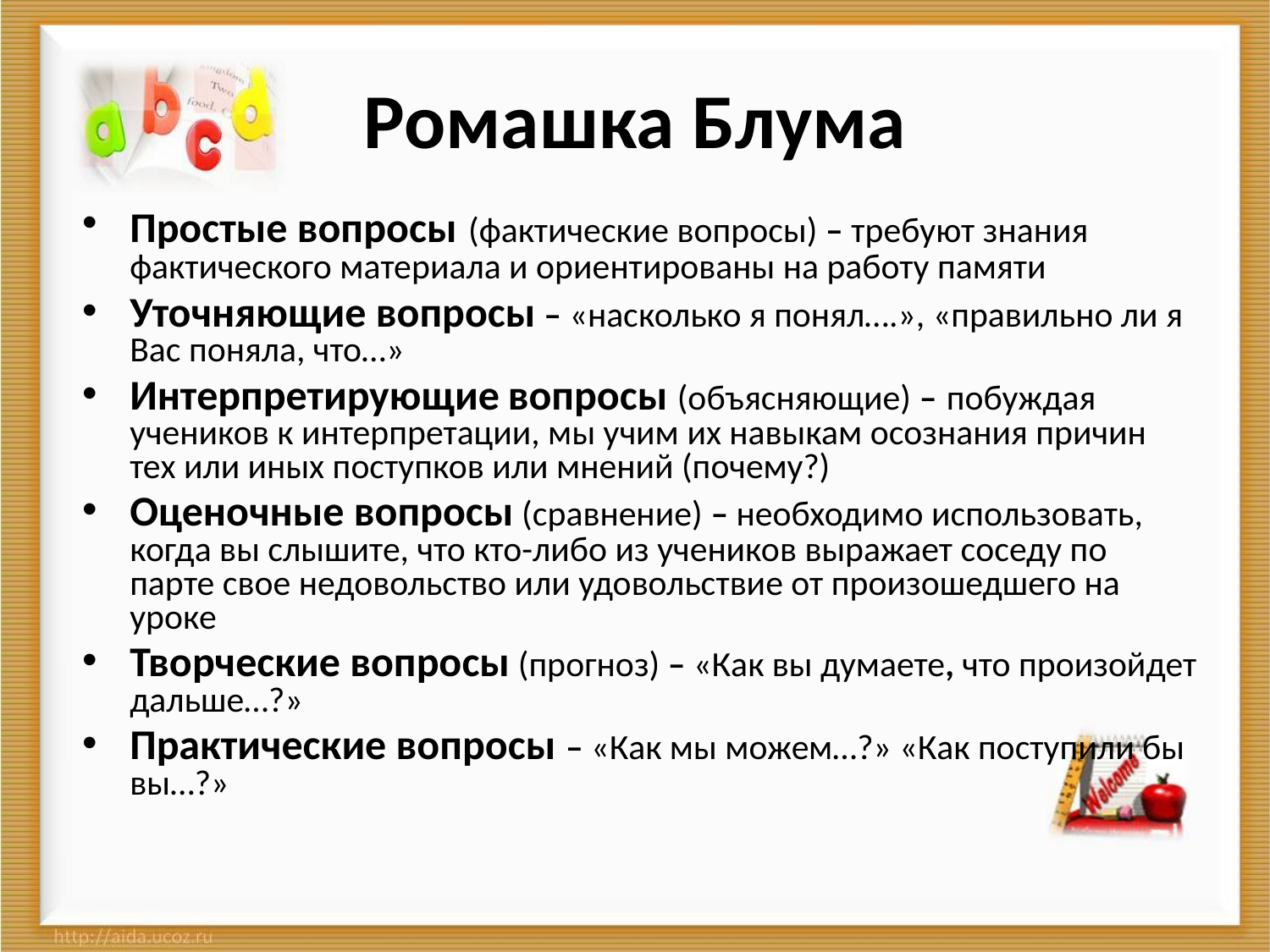

# Ромашка Блума
Простые вопросы (фактические вопросы) – требуют знания фактического материала и ориентированы на работу памяти
Уточняющие вопросы – «насколько я понял….», «правильно ли я Вас поняла, что…»
Интерпретирующие вопросы (объясняющие) – побуждая учеников к интерпретации, мы учим их навыкам осознания причин тех или иных поступков или мнений (почему?)
Оценочные вопросы (сравнение) – необходимо использовать, когда вы слышите, что кто-либо из учеников выражает соседу по парте свое недовольство или удовольствие от произошедшего на уроке
Творческие вопросы (прогноз) – «Как вы думаете, что произойдет дальше…?»
Практические вопросы – «Как мы можем…?» «Как поступили бы вы…?»